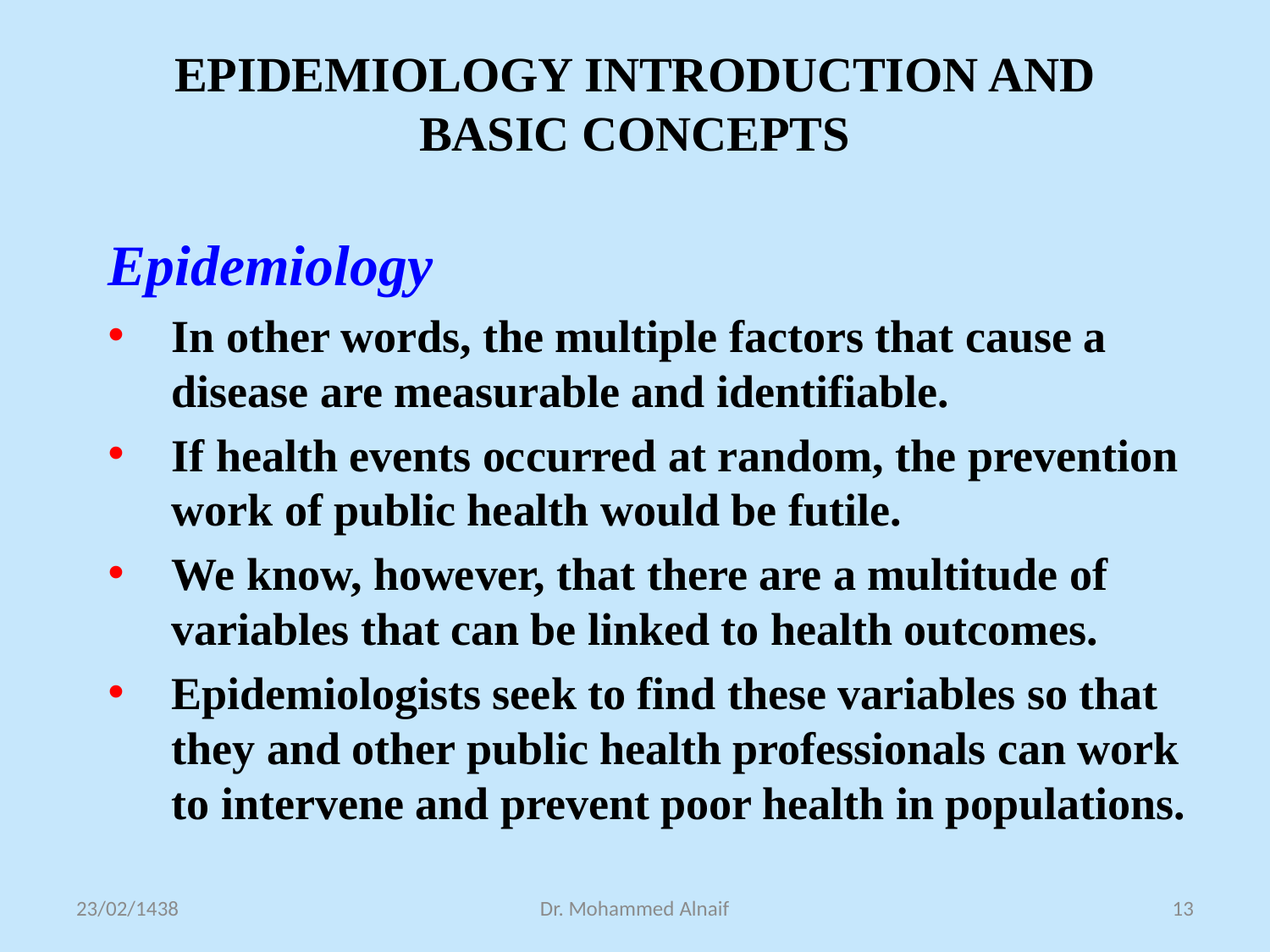

# EPIDEMIOLOGY INTRODUCTION AND BASIC CONCEPTS
Epidemiology
In other words, the multiple factors that cause a disease are measurable and identifiable.
If health events occurred at random, the prevention work of public health would be futile.
We know, however, that there are a multitude of variables that can be linked to health outcomes.
Epidemiologists seek to find these variables so that they and other public health professionals can work to intervene and prevent poor health in populations.
23/02/1438
Dr. Mohammed Alnaif
13